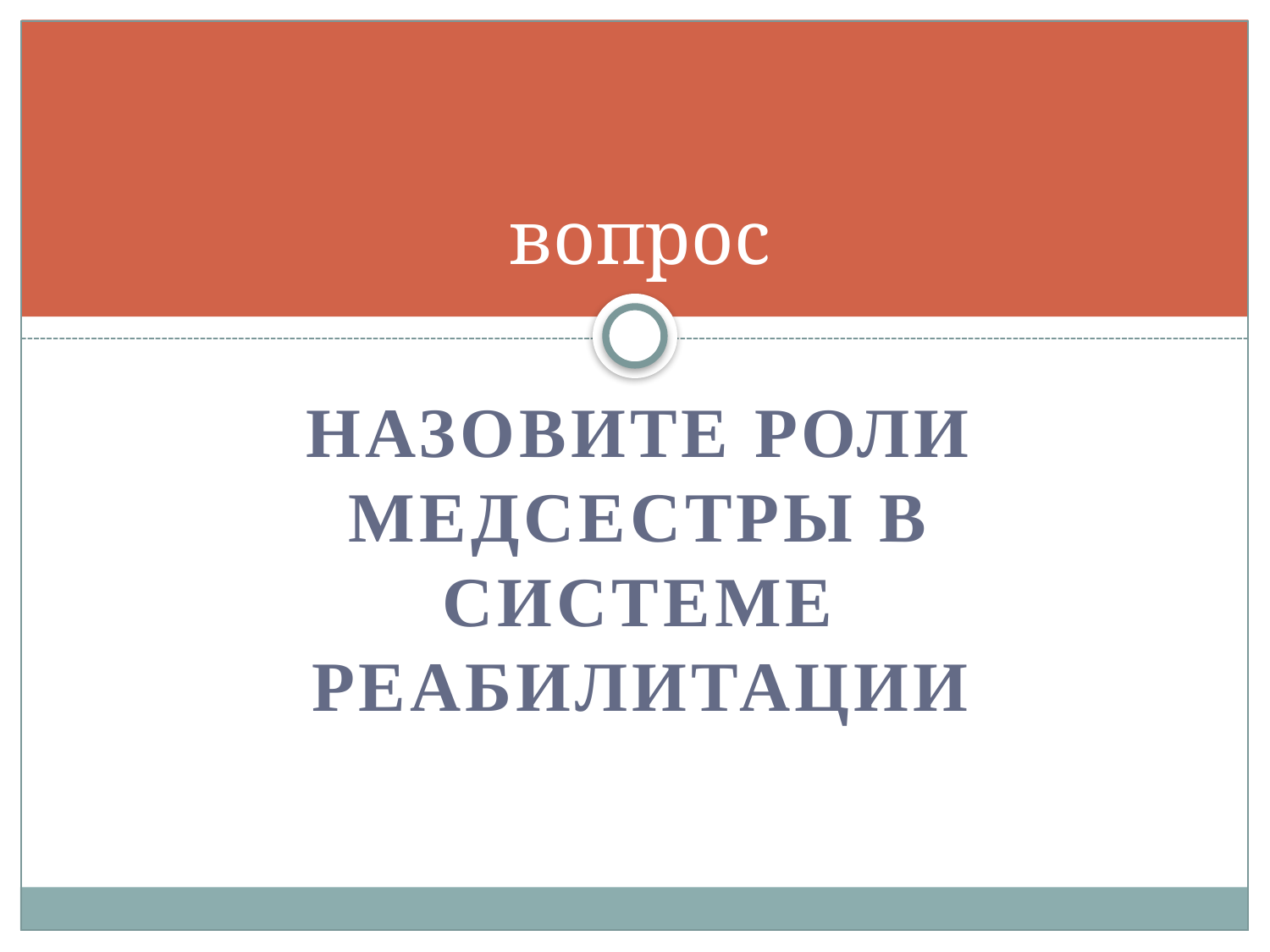

# вопрос
Назовите роли медсестры в системе реабилитации